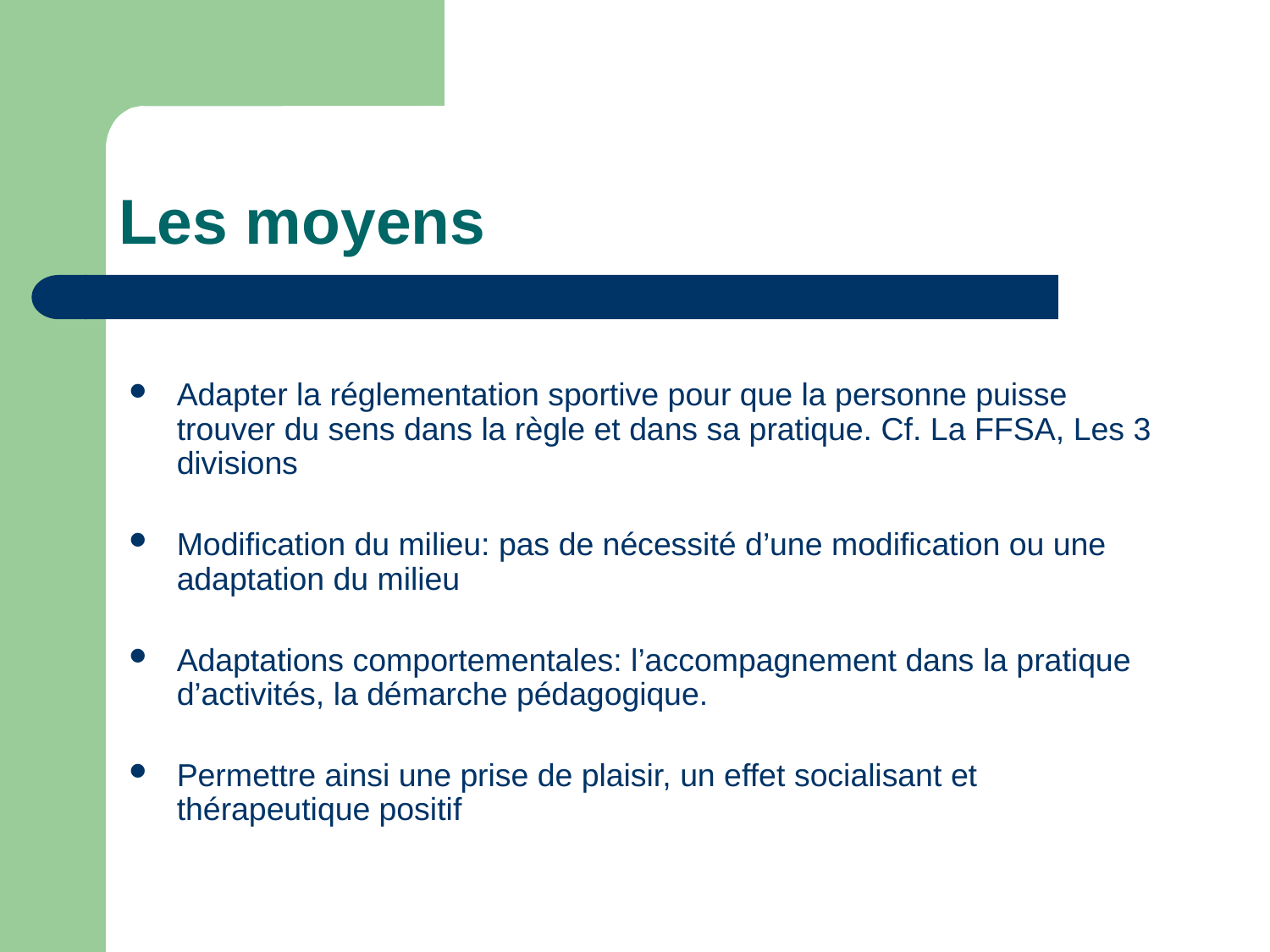

# Les moyens

Adapter la réglementation sportive pour que la personne puisse trouver du sens dans la règle et dans sa pratique. Cf. La FFSA, Les 3 divisions

Modification du milieu: pas de nécessité d’une modification ou une adaptation du milieu

Adaptations comportementales: l’accompagnement dans la pratique d’activités, la démarche pédagogique.

Permettre ainsi une prise de plaisir, un effet socialisant et thérapeutique positif